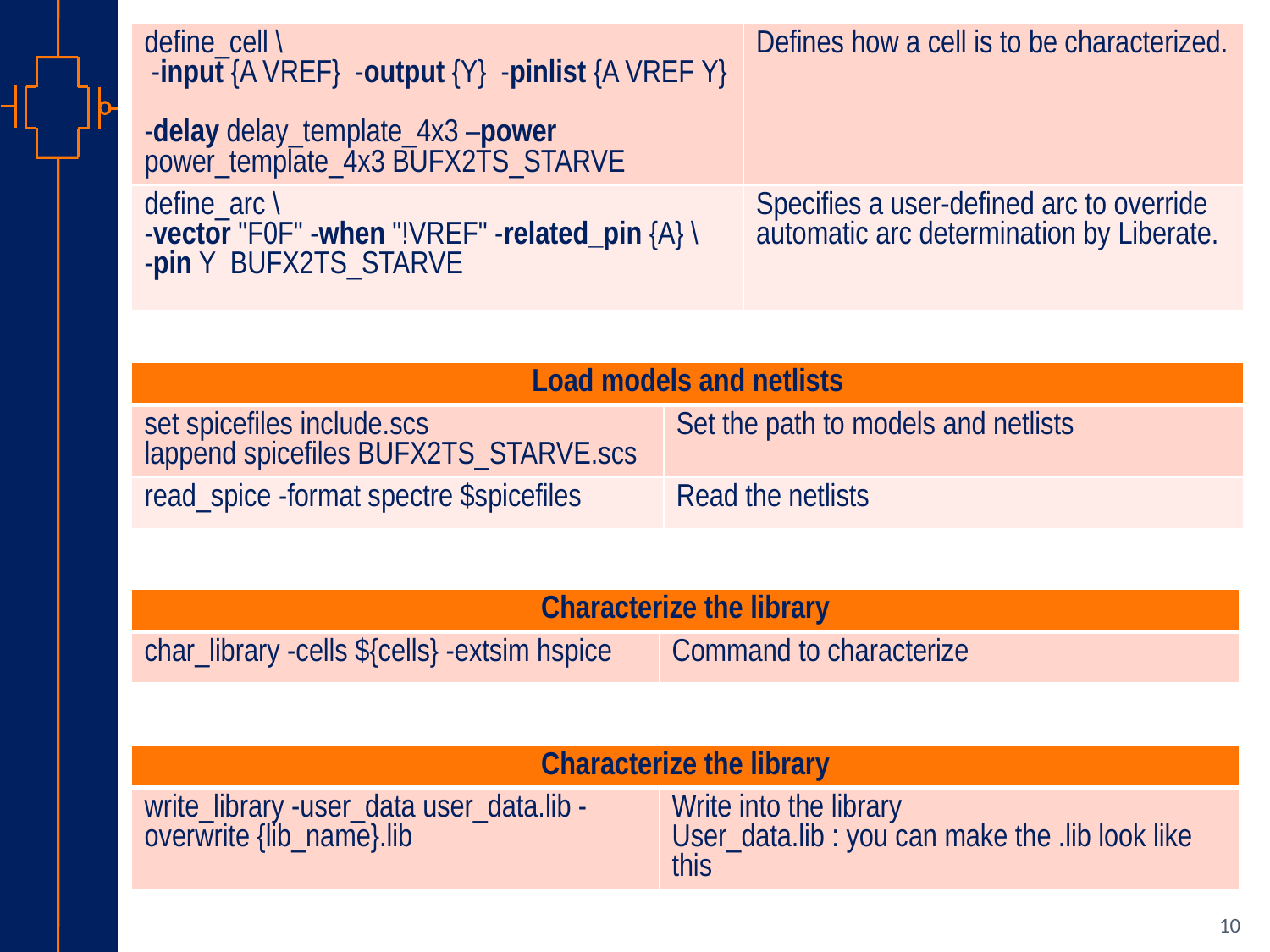

| define\_cell \ -input {A VREF} -output {Y} -pinlist {A VREF Y} -delay delay\_template\_4x3 –power power\_template\_4x3 BUFX2TS\_STARVE | Defines how a cell is to be characterized. |
| --- | --- |
| define\_arc \ -vector "F0F" -when "!VREF" -related\_pin {A} \ -pin Y BUFX2TS\_STARVE | Specifies a user-defined arc to override automatic arc determination by Liberate. |
| Load models and netlists |  |
| --- | --- |
| set spicefiles include.scs lappend spicefiles BUFX2TS\_STARVE.scs | Set the path to models and netlists |
| read\_spice -format spectre $spicefiles | Read the netlists |
| Characterize the library |  |
| --- | --- |
| char\_library -cells ${cells} -extsim hspice | Command to characterize |
| Characterize the library |  |
| --- | --- |
| write\_library -user\_data user\_data.lib -overwrite {lib\_name}.lib | Write into the library User\_data.lib : you can make the .lib look like this |
10